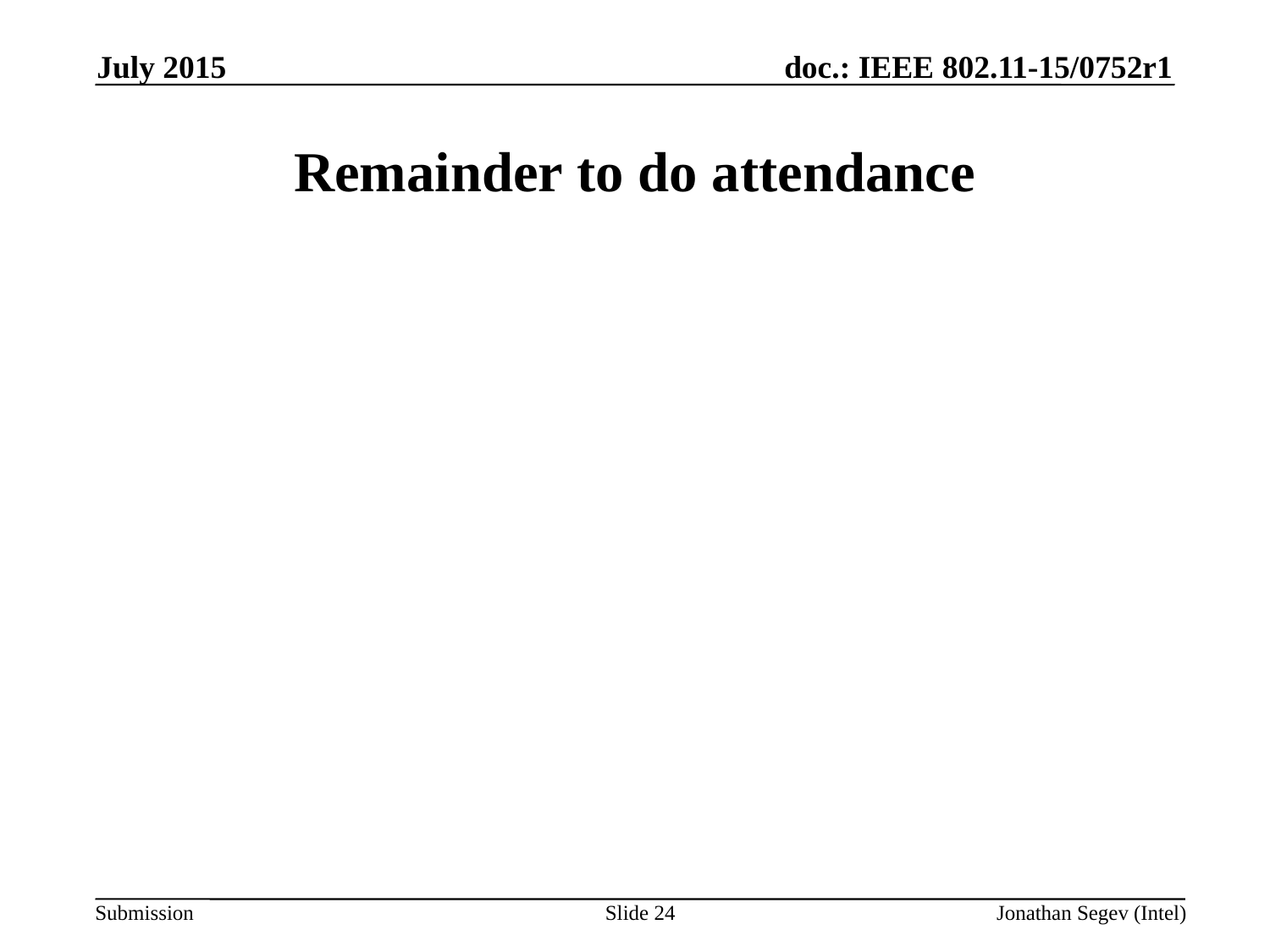

July 2015
# Remainder to do attendance

Slide 24
Jonathan Segev (Intel)